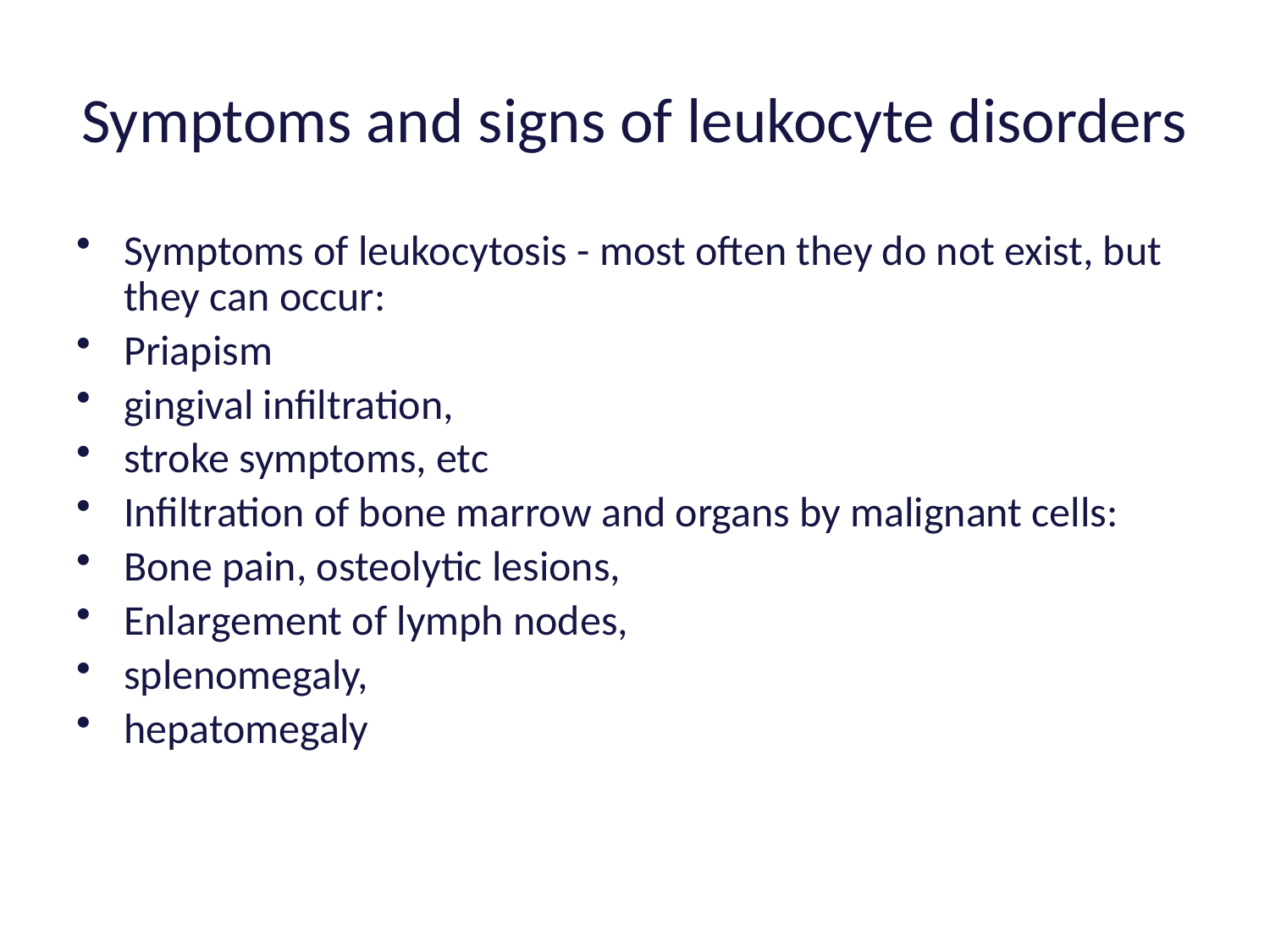

# Symptoms and signs of leukocyte disorders
Symptoms of leukocytosis - most often they do not exist, but they can occur:
Priapism
gingival infiltration,
stroke symptoms, etc
Infiltration of bone marrow and organs by malignant cells:
Bone pain, osteolytic lesions,
Enlargement of lymph nodes,
splenomegaly,
hepatomegaly